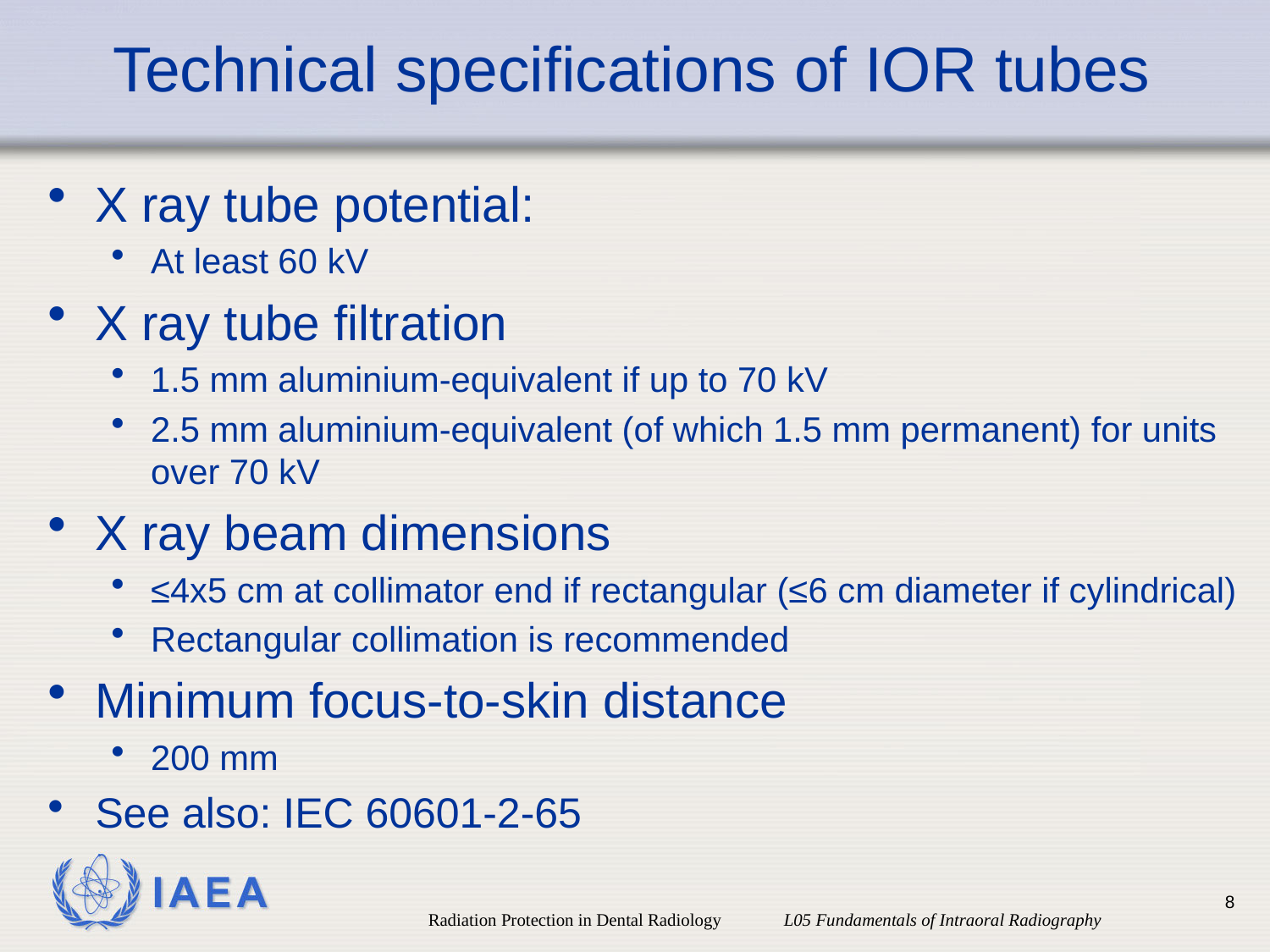

# Technical specifications of IOR tubes
X ray tube potential:
At least 60 kV
X ray tube filtration
1.5 mm aluminium-equivalent if up to 70 kV
2.5 mm aluminium-equivalent (of which 1.5 mm permanent) for units over 70 kV
X ray beam dimensions
≤4x5 cm at collimator end if rectangular (≤6 cm diameter if cylindrical)
Rectangular collimation is recommended
Minimum focus-to-skin distance
200 mm
See also: IEC 60601-2-65
8
Radiation Protection in Dental Radiology              L05 Fundamentals of Intraoral Radiography